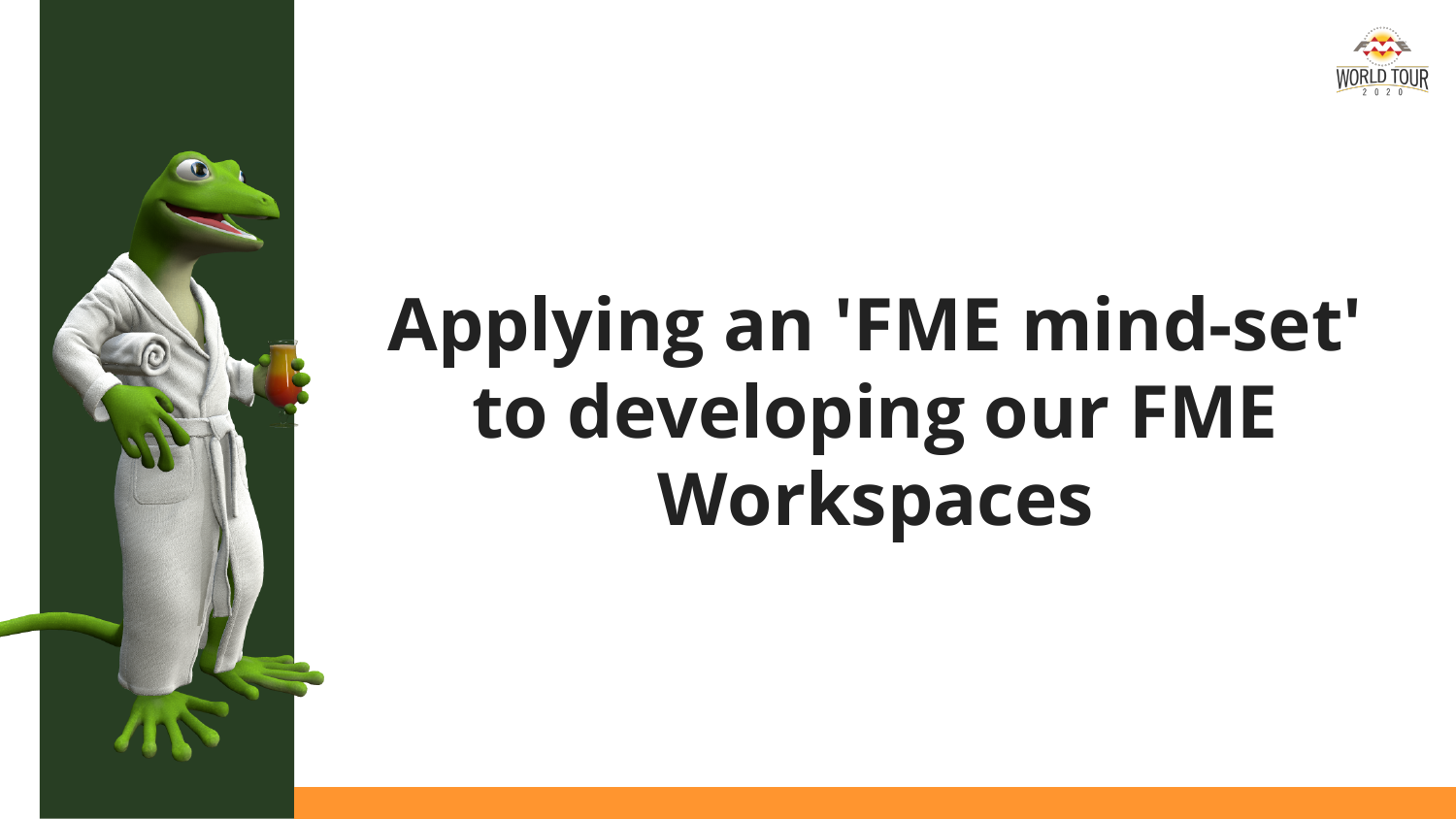

# Applying an 'FME mind-set' to developing our FME Workspaces